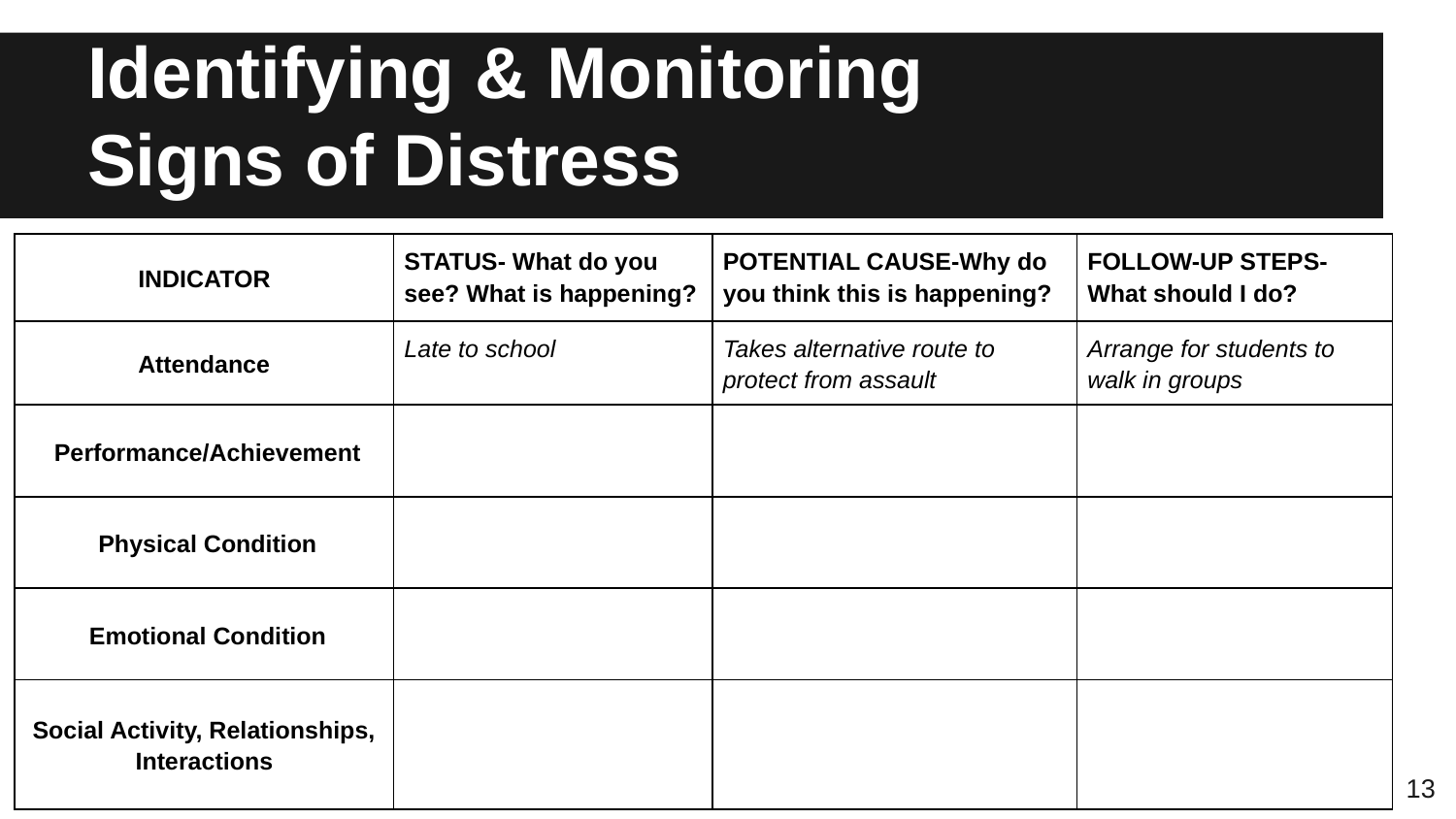

# Identifying & Monitoring
Signs of Distress
| INDICATOR | STATUS- What do you see? What is happening? | POTENTIAL CAUSE-Why do you think this is happening? | FOLLOW-UP STEPS- What should I do? |
| --- | --- | --- | --- |
| Attendance | Late to school | Takes alternative route to protect from assault | Arrange for students to walk in groups |
| Performance/Achievement |  |  |  |
| Physical Condition |  |  |  |
| Emotional Condition |  |  |  |
| Social Activity, Relationships, Interactions |  |  |  |
13